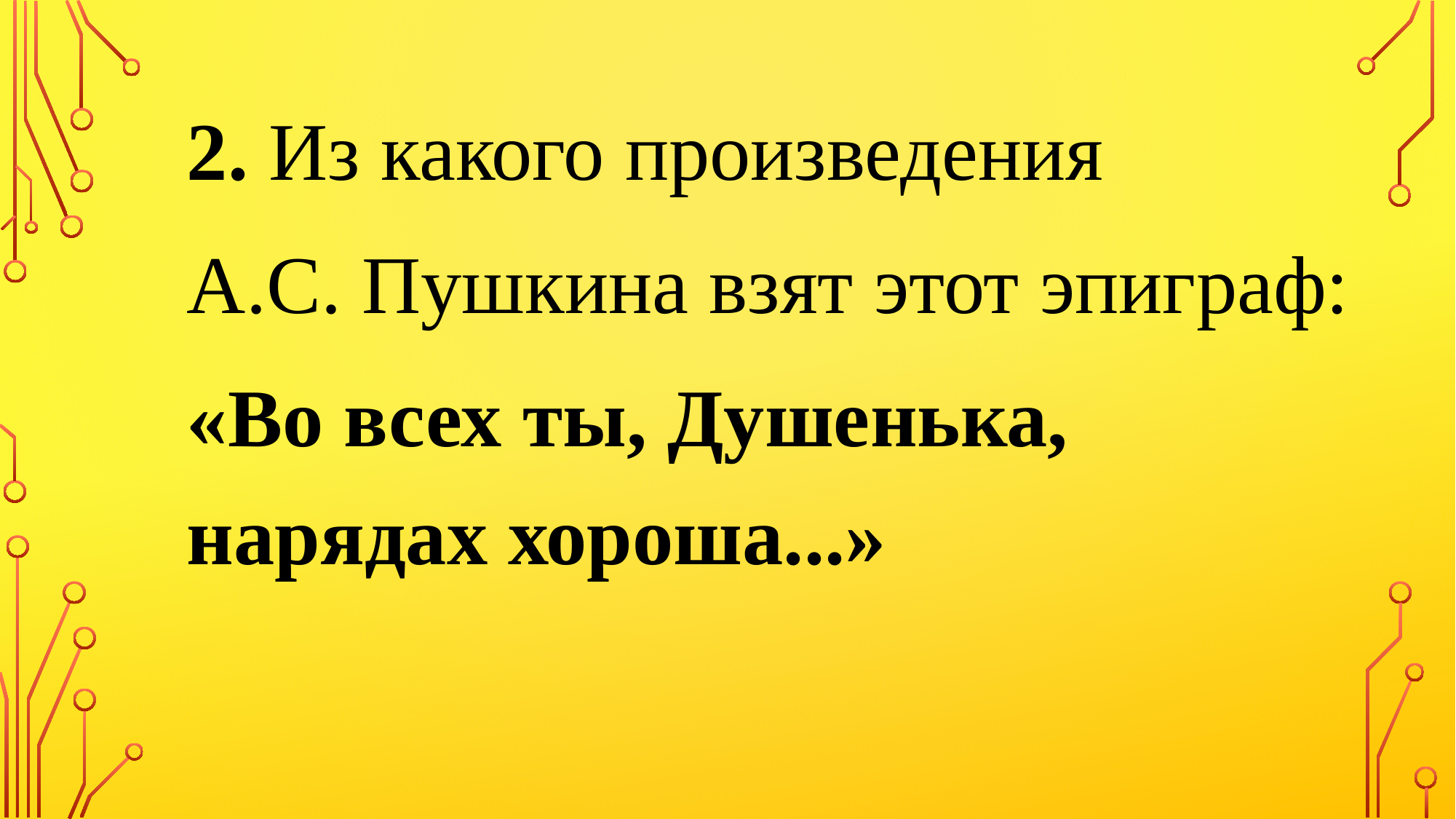

2. Из какого произведения
А.С. Пушкина взят этот эпиграф:
«Во всех ты, Душенька, нарядах хороша...»